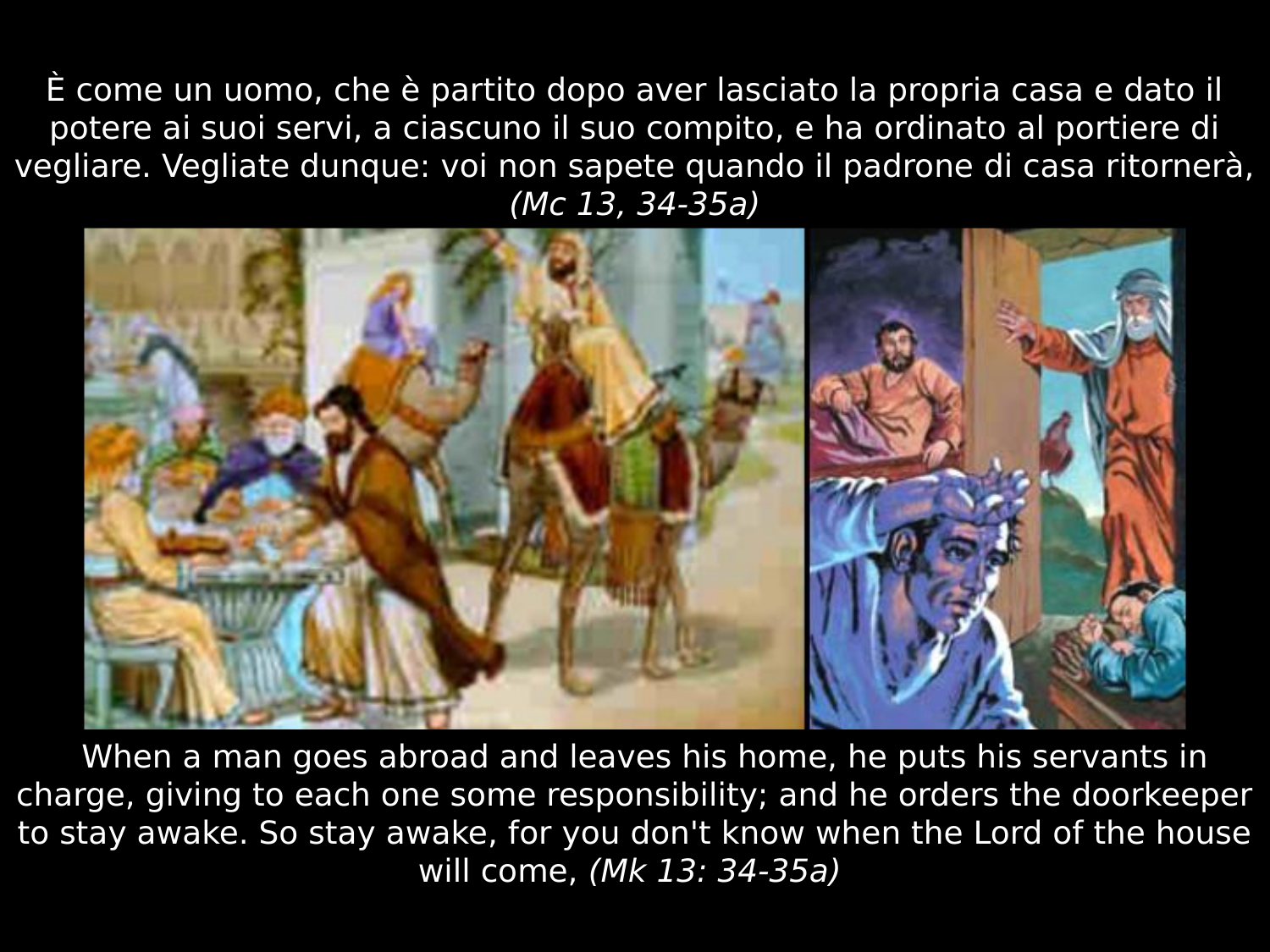

È come un uomo, che è partito dopo aver lasciato la propria casa e dato il potere ai suoi servi, a ciascuno il suo compito, e ha ordinato al portiere di vegliare. Vegliate dunque: voi non sapete quando il padrone di casa ritornerà, (Mc 13, 34-35a)
  When a man goes abroad and leaves his home, he puts his servants in charge, giving to each one some responsibility; and he orders the doorkeeper to stay awake. So stay awake, for you don't know when the Lord of the house will come, (Mk 13: 34-35a)